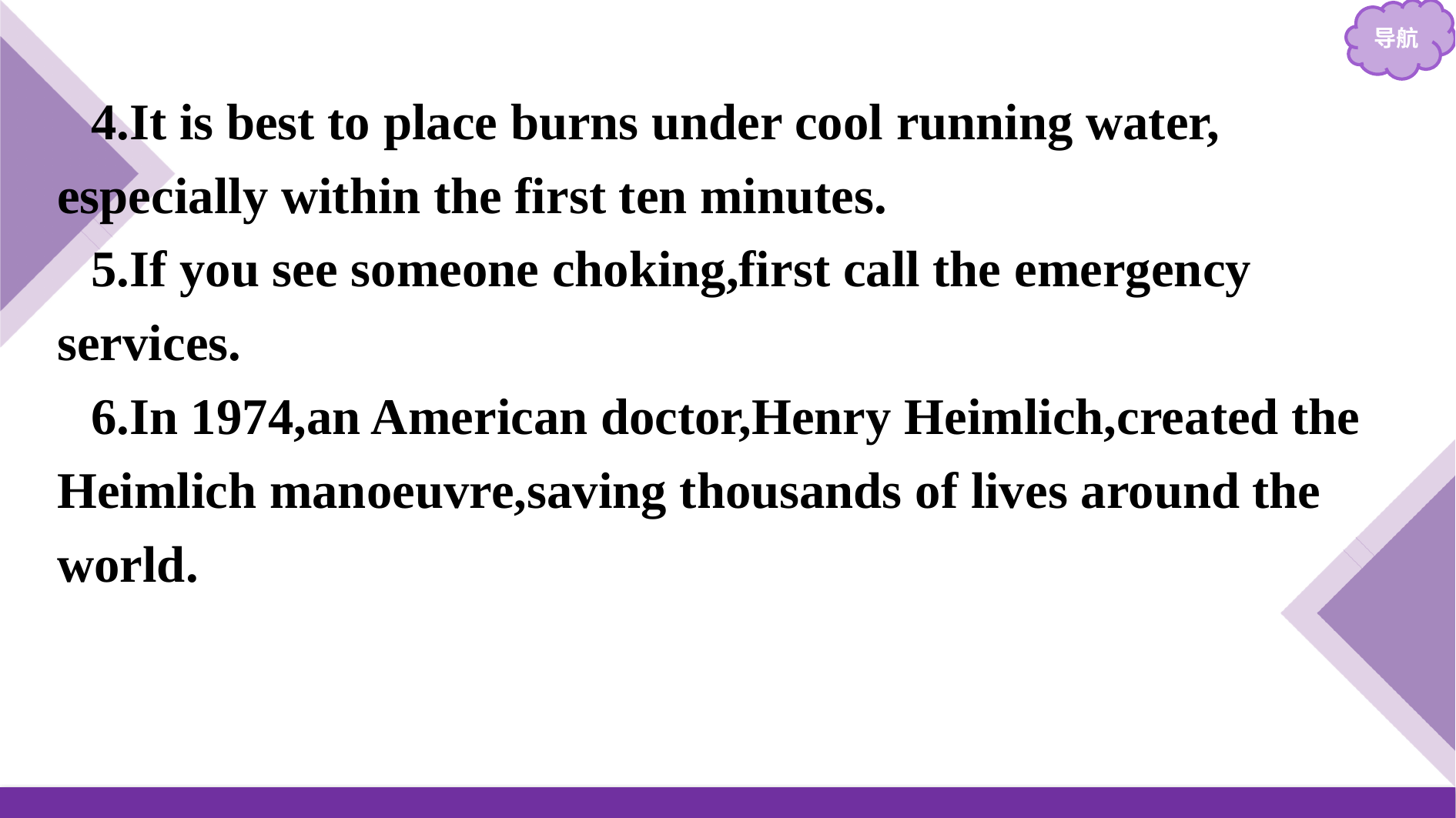

4.It is best to place burns under cool running water, especially within the first ten minutes.
5.If you see someone choking,first call the emergency services.
6.In 1974,an American doctor,Henry Heimlich,created the Heimlich manoeuvre,saving thousands of lives around the world.